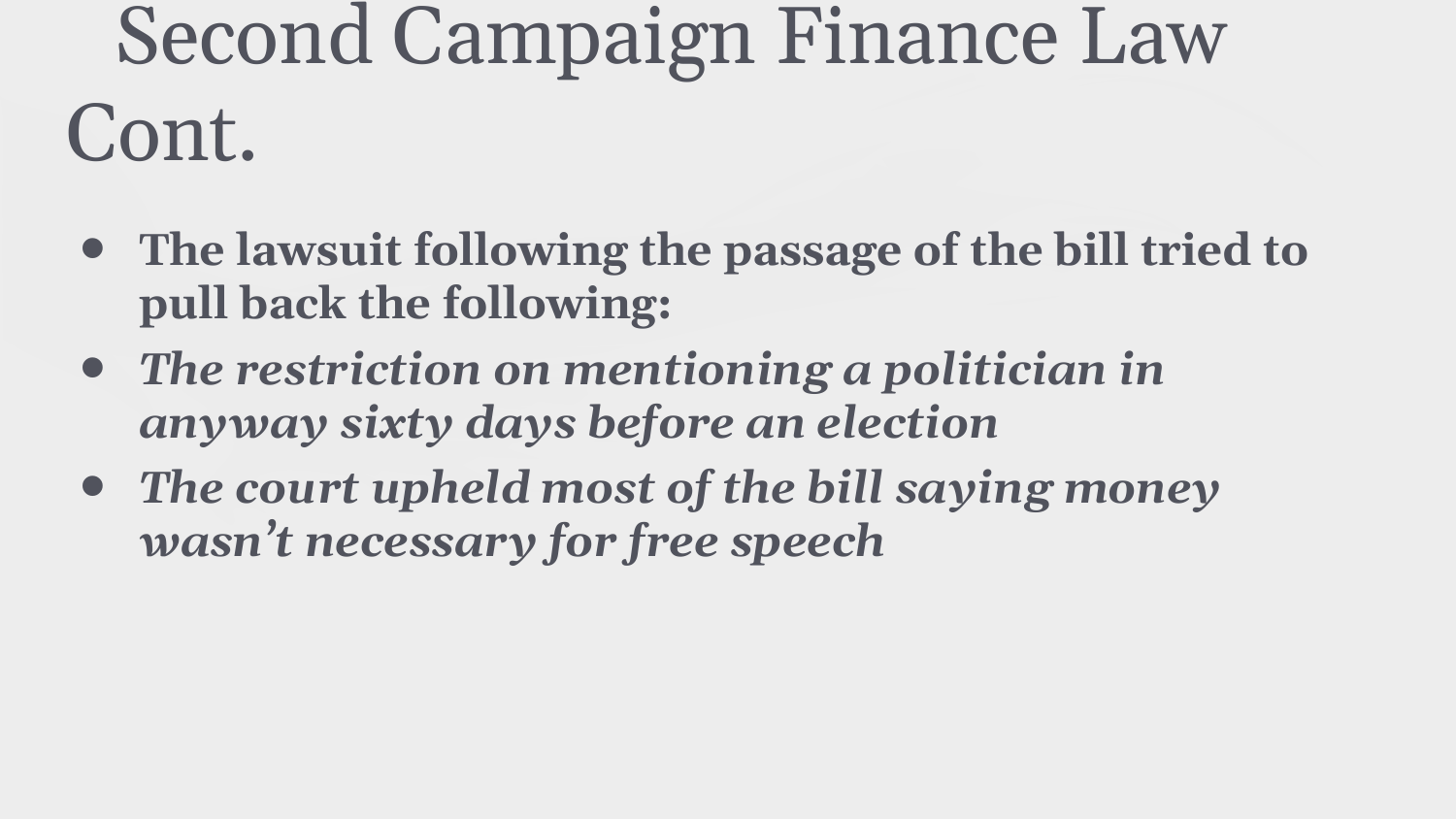

# Second Campaign Finance Law Cont.
The lawsuit following the passage of the bill tried to pull back the following:
The restriction on mentioning a politician in anyway sixty days before an election
The court upheld most of the bill saying money wasn’t necessary for free speech